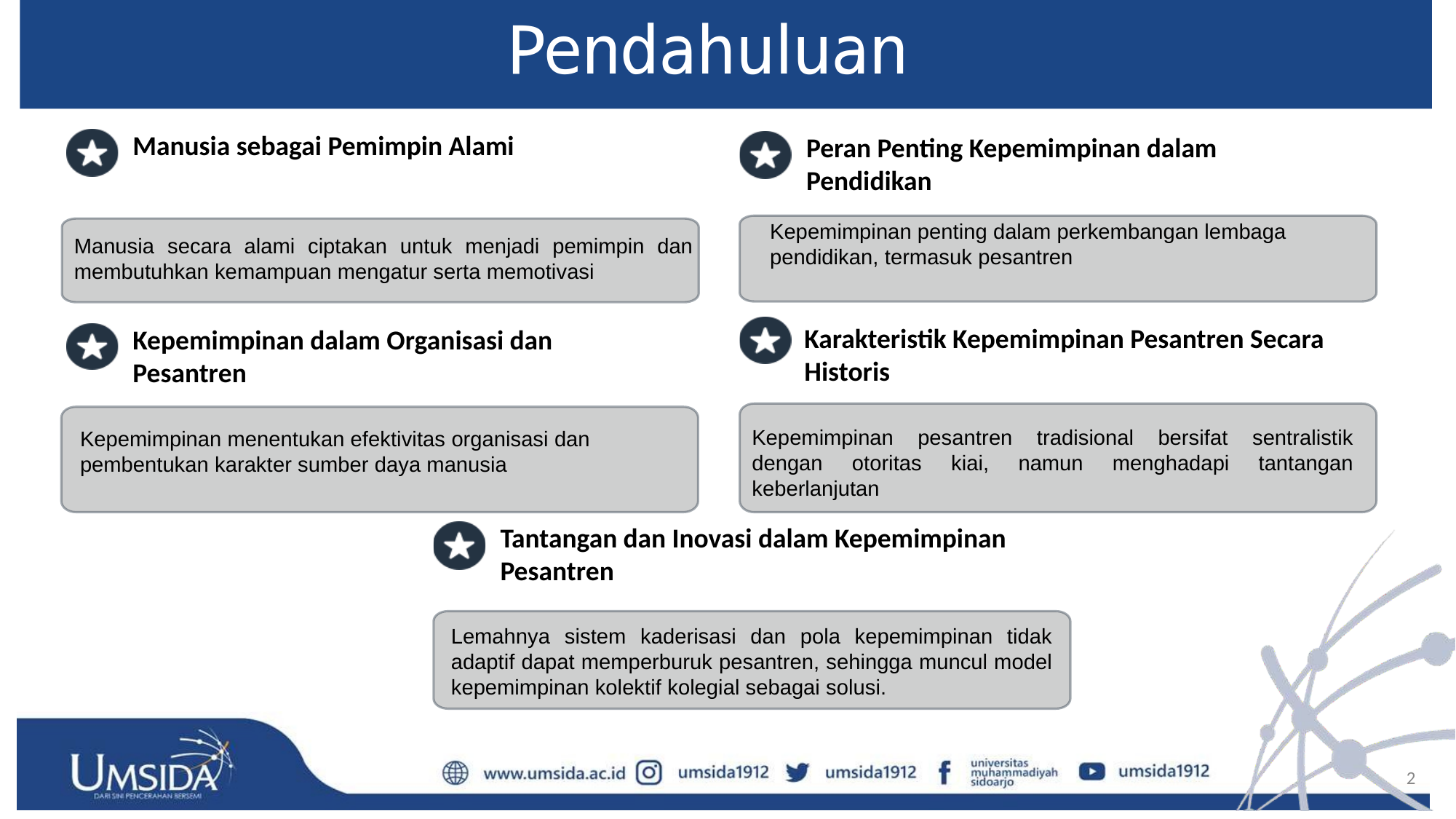

# Pendahuluan

Manusia sebagai Pemimpin Alami

Manusia secara alami ciptakan untuk menjadi pemimpin dan membutuhkan kemampuan mengatur serta memotivasi

Peran Penting Kepemimpinan dalam Pendidikan

Kepemimpinan penting dalam perkembangan lembaga pendidikan, termasuk pesantren

Karakteristik Kepemimpinan Pesantren Secara Historis

Kepemimpinan pesantren tradisional bersifat sentralistik dengan otoritas kiai, namun menghadapi tantangan keberlanjutan

Kepemimpinan dalam Organisasi dan Pesantren

Kepemimpinan menentukan efektivitas organisasi dan pembentukan karakter sumber daya manusia

Tantangan dan Inovasi dalam Kepemimpinan Pesantren

Lemahnya sistem kaderisasi dan pola kepemimpinan tidak adaptif dapat memperburuk pesantren, sehingga muncul model kepemimpinan kolektif kolegial sebagai solusi.
2